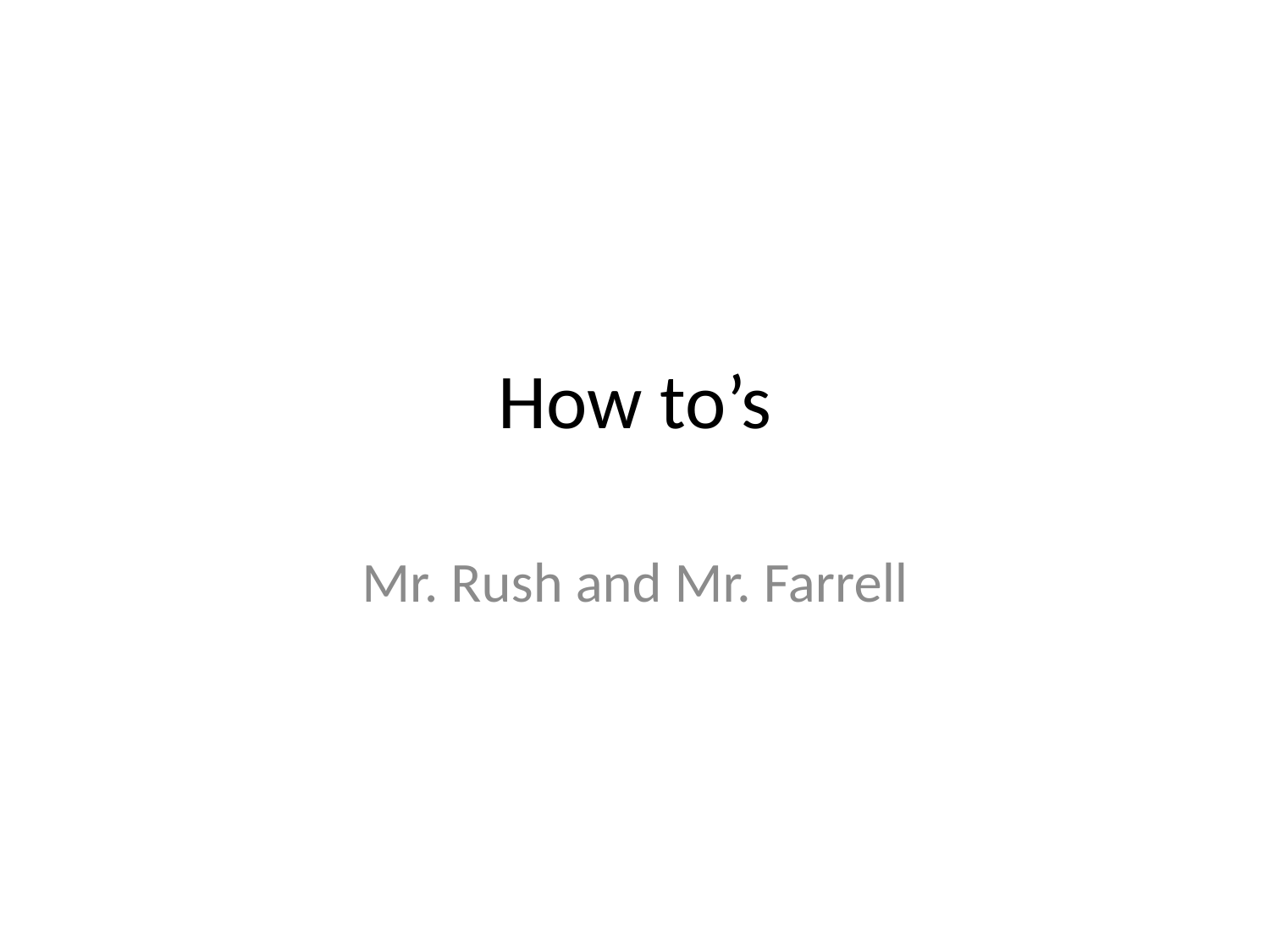

# How to’s
Mr. Rush and Mr. Farrell